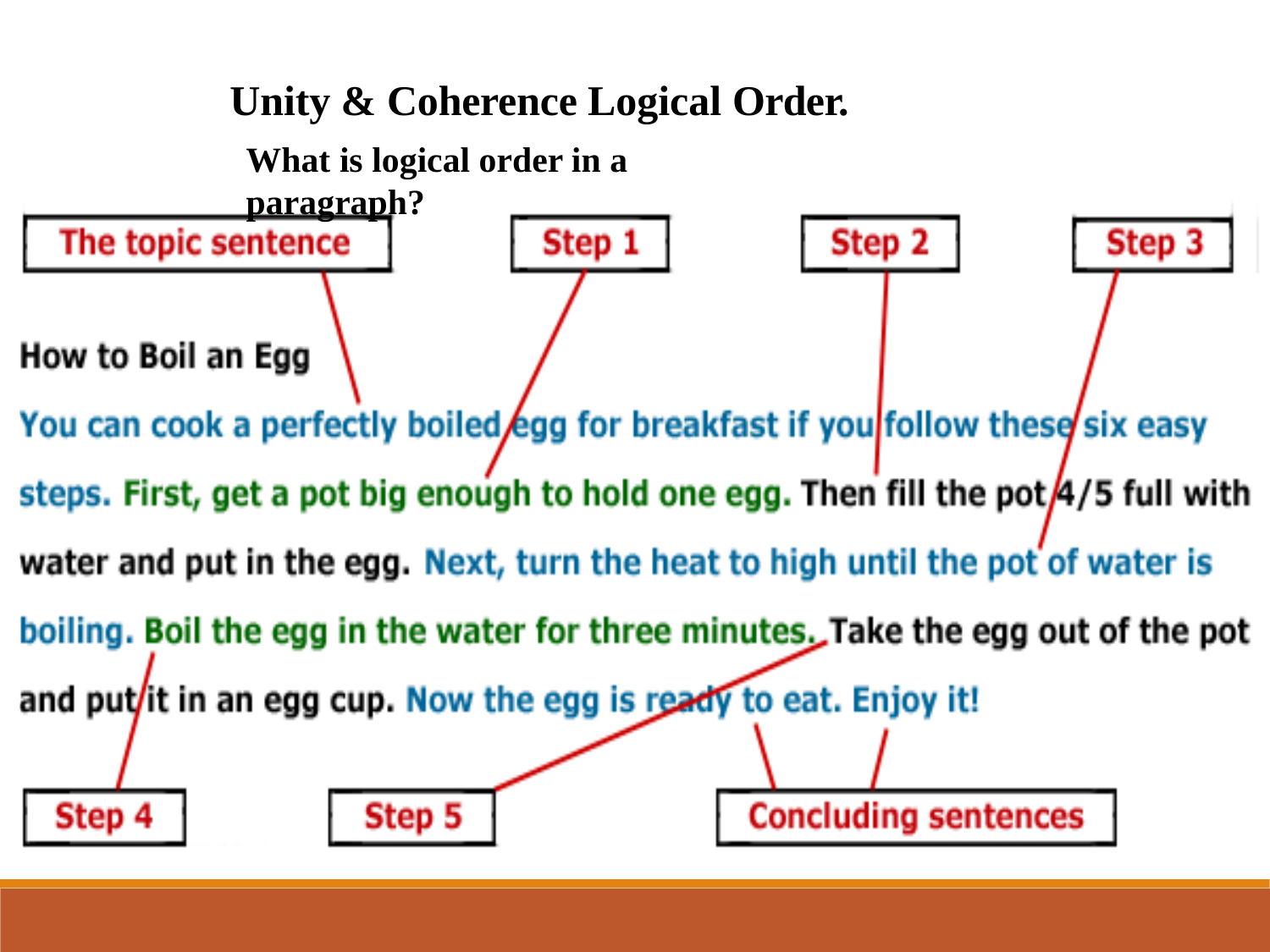

Unity & Coherence Logical Order.
What is logical order in a paragraph?